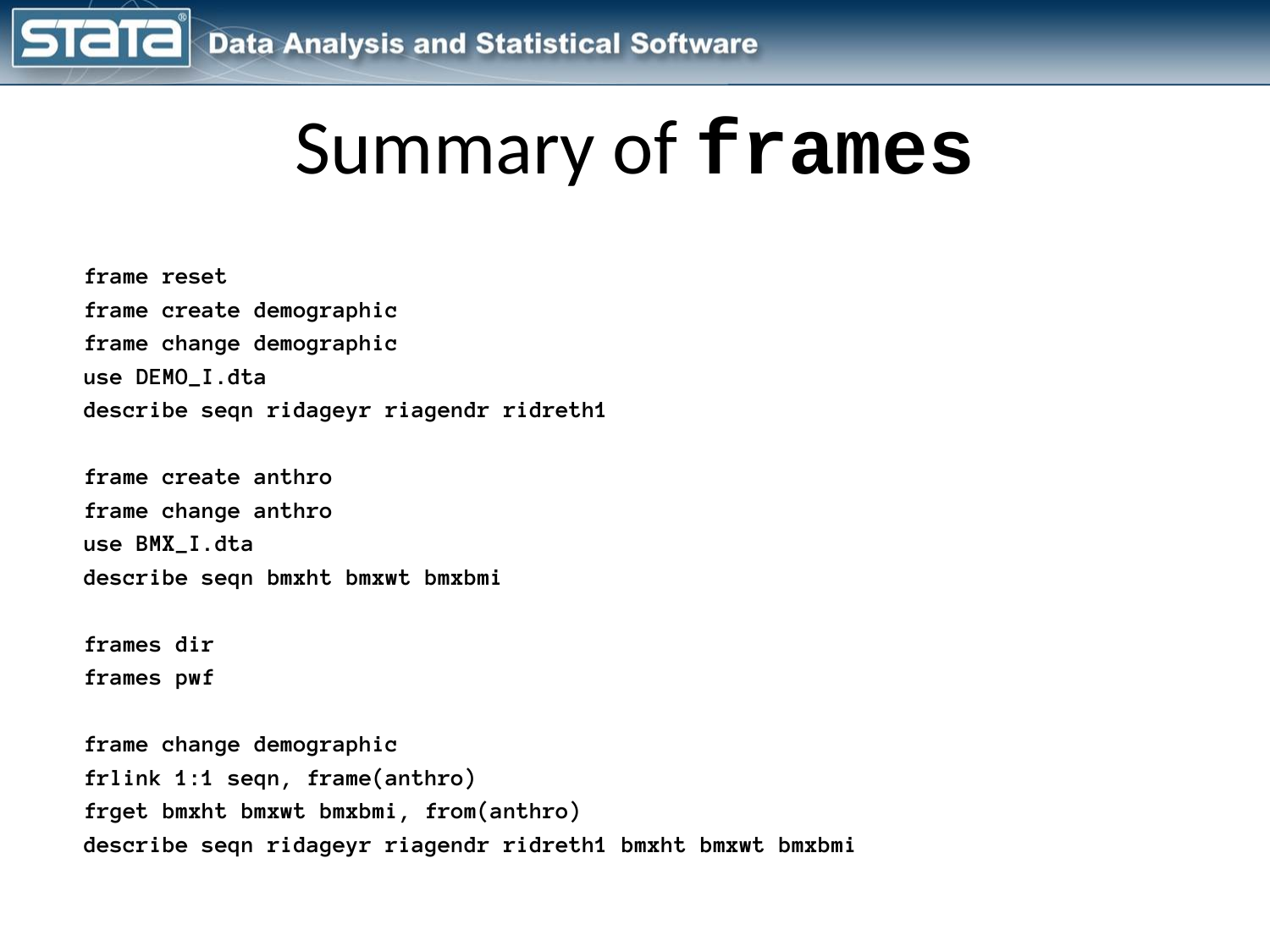

# Summary of frames
frame reset
frame create demographic
frame change demographic
use DEMO_I.dta
describe seqn ridageyr riagendr ridreth1

frame create anthro
frame change anthro
use BMX_I.dta
describe seqn bmxht bmxwt bmxbmi

frames dir
frames pwf

frame change demographic
frlink 1:1 seqn, frame(anthro)
frget bmxht bmxwt bmxbmi, from(anthro)
describe seqn ridageyr riagendr ridreth1 bmxht bmxwt bmxbmi